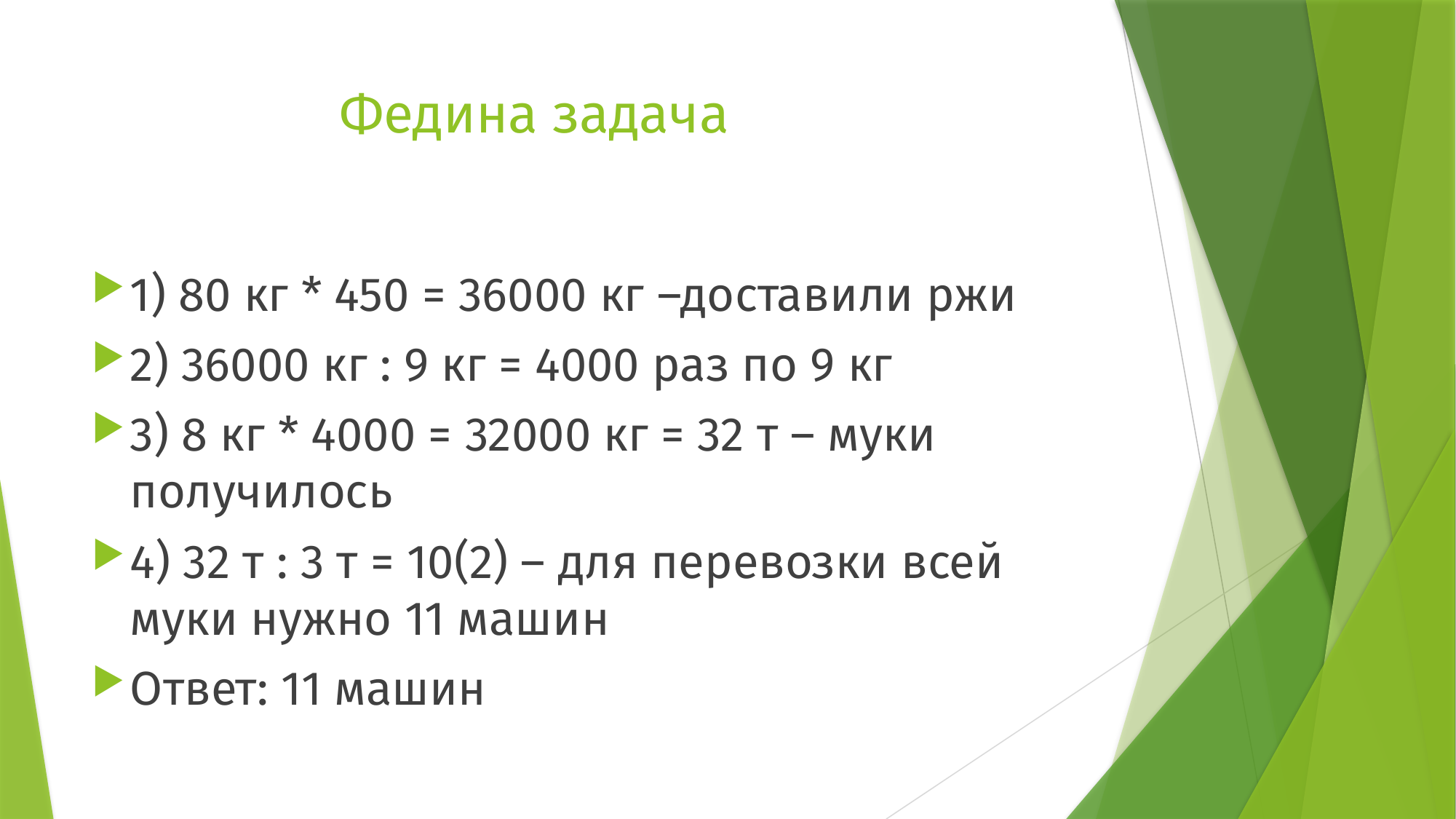

# Федина задача
1) 80 кг * 450 = 36000 кг –доставили ржи
2) 36000 кг : 9 кг = 4000 раз по 9 кг
3) 8 кг * 4000 = 32000 кг = 32 т – муки получилось
4) 32 т : 3 т = 10(2) – для перевозки всей муки нужно 11 машин
Ответ: 11 машин